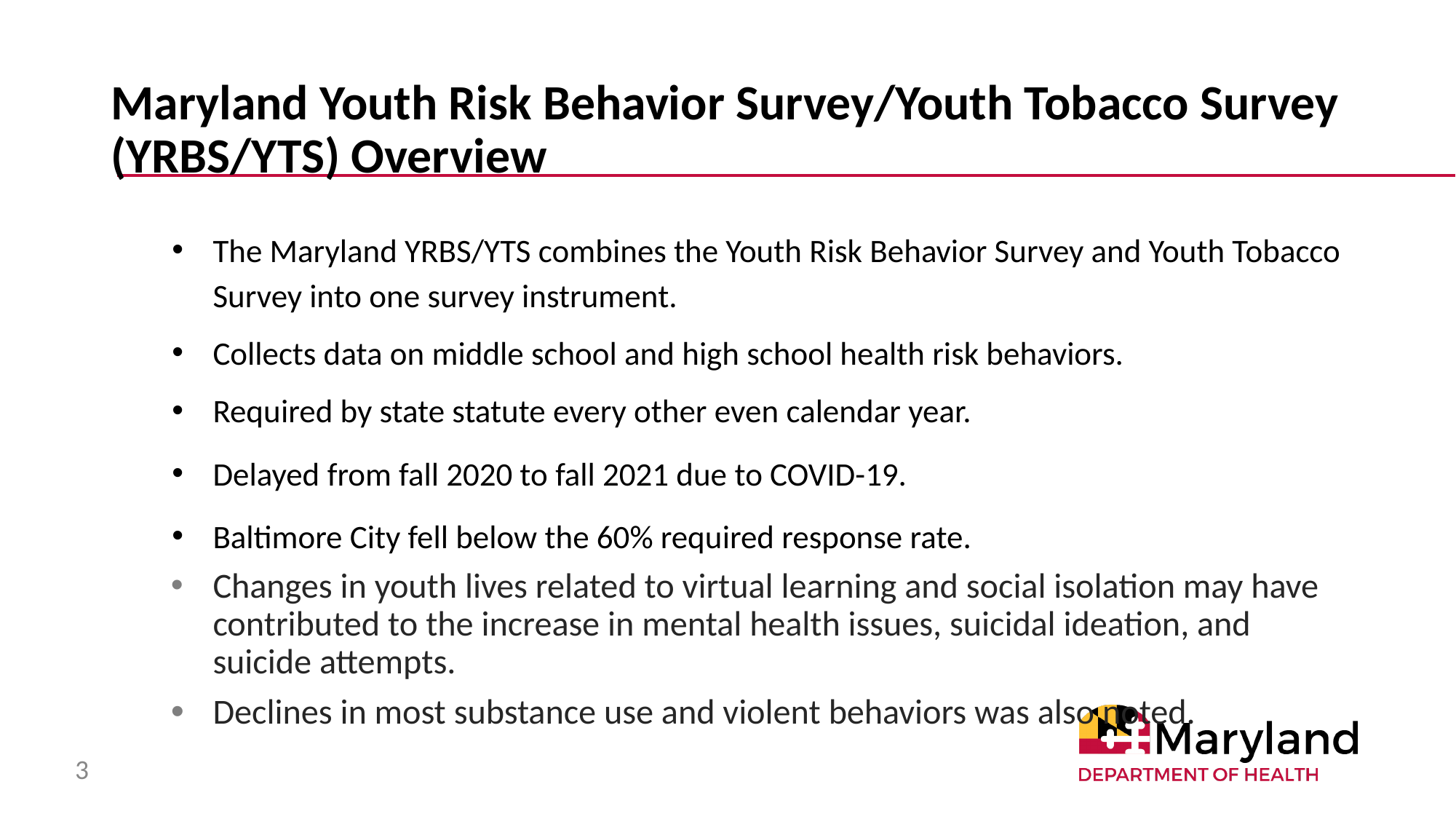

# Maryland Youth Risk Behavior Survey/Youth Tobacco Survey (YRBS/YTS) Overview
The Maryland YRBS/YTS combines the Youth Risk Behavior Survey and Youth Tobacco Survey into one survey instrument.
Collects data on middle school and high school health risk behaviors.
Required by state statute every other even calendar year.
Delayed from fall 2020 to fall 2021 due to COVID-19.
Baltimore City fell below the 60% required response rate.
Changes in youth lives related to virtual learning and social isolation may have contributed to the increase in mental health issues, suicidal ideation, and suicide attempts.
Declines in most substance use and violent behaviors was also noted.
3